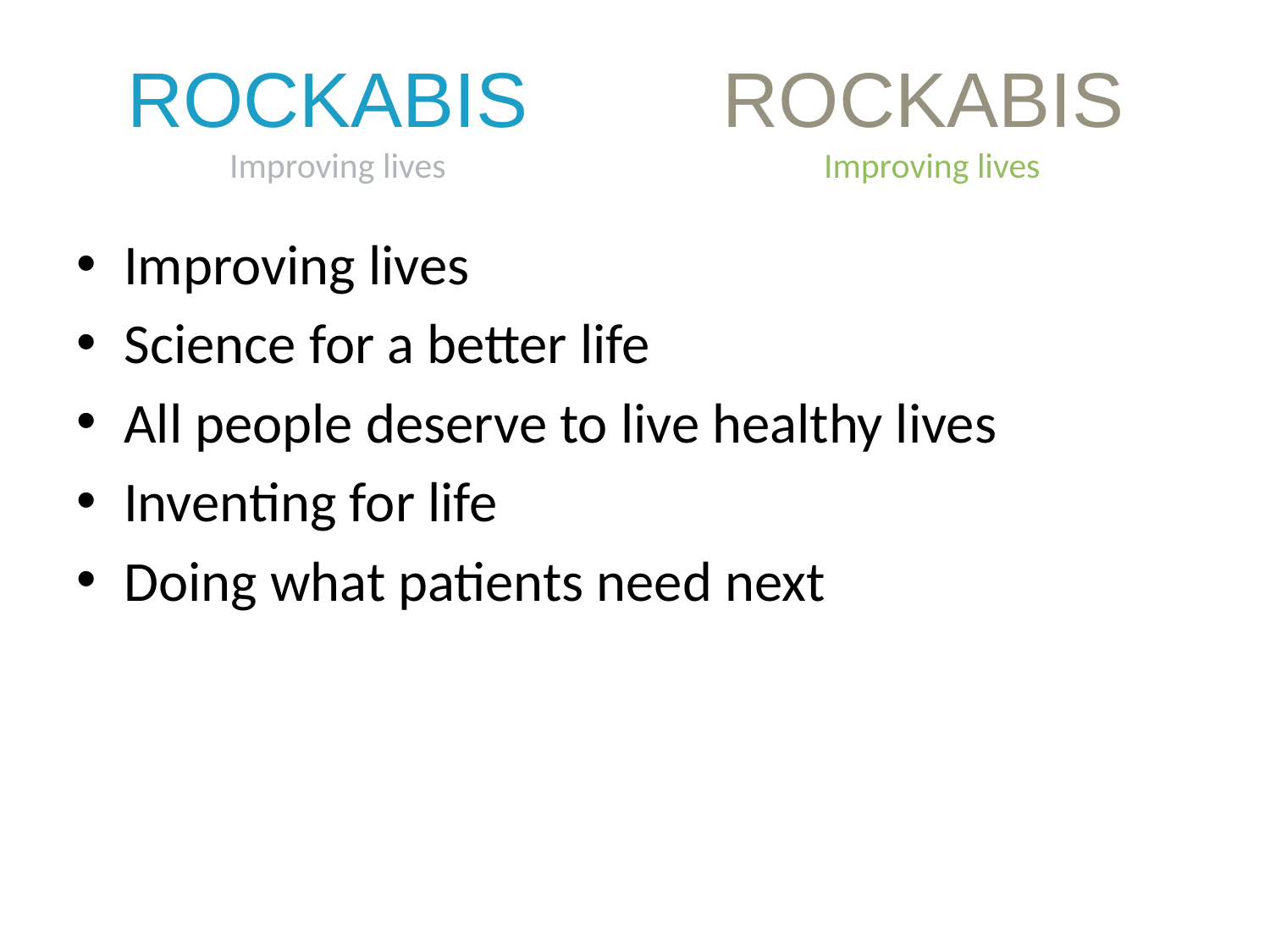

# ROCKABIS         ROCKABIS Improving lives                                               Improving lives
Improving lives
Science for a better life
All people deserve to live healthy lives
Inventing for life
Doing what patients need next